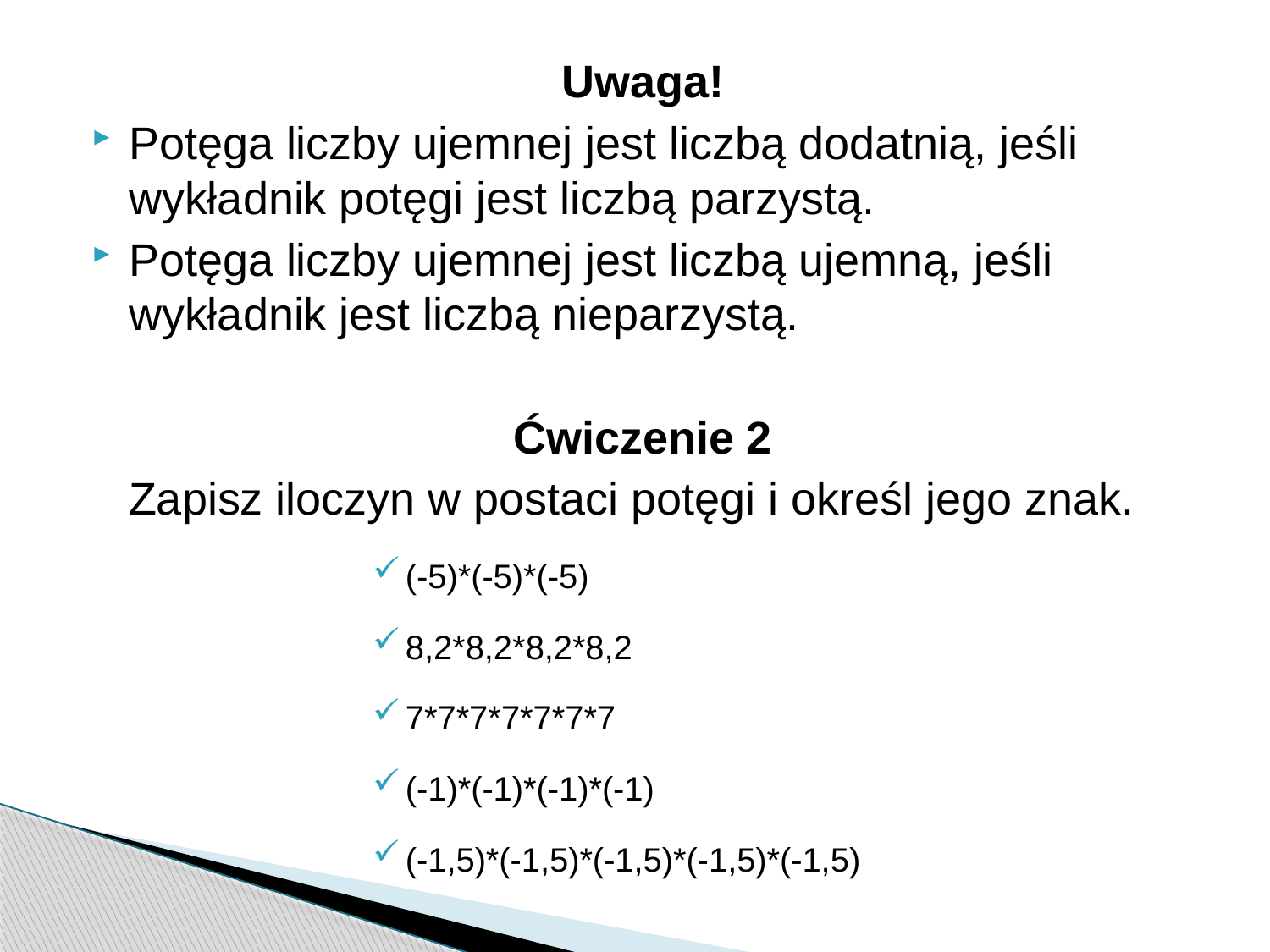

Uwaga!
Potęga liczby ujemnej jest liczbą dodatnią, jeśli wykładnik potęgi jest liczbą parzystą.
Potęga liczby ujemnej jest liczbą ujemną, jeśli wykładnik jest liczbą nieparzystą.

Ćwiczenie 2
	Zapisz iloczyn w postaci potęgi i określ jego znak.
(-5)*(-5)*(-5)
8,2*8,2*8,2*8,2
7*7*7*7*7*7*7
(-1)*(-1)*(-1)*(-1)
(-1,5)*(-1,5)*(-1,5)*(-1,5)*(-1,5)